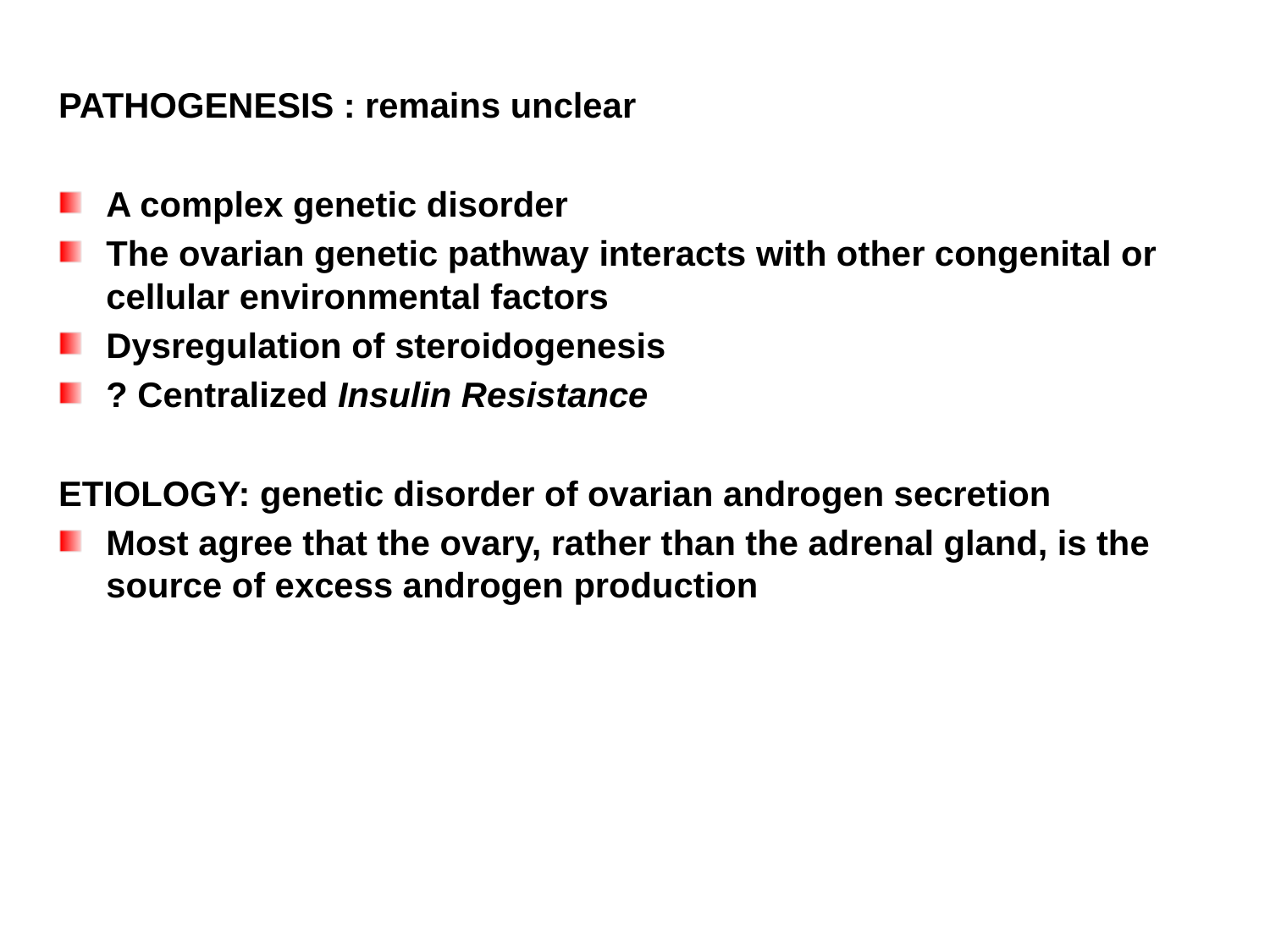

PATHOGENESIS : remains unclear

A complex genetic disorder
The ovarian genetic pathway interacts with other congenital or cellular environmental factors
Dysregulation of steroidogenesis
? Centralized Insulin Resistance

ETIOLOGY: genetic disorder of ovarian androgen secretion
Most agree that the ovary, rather than the adrenal gland, is the source of excess androgen production